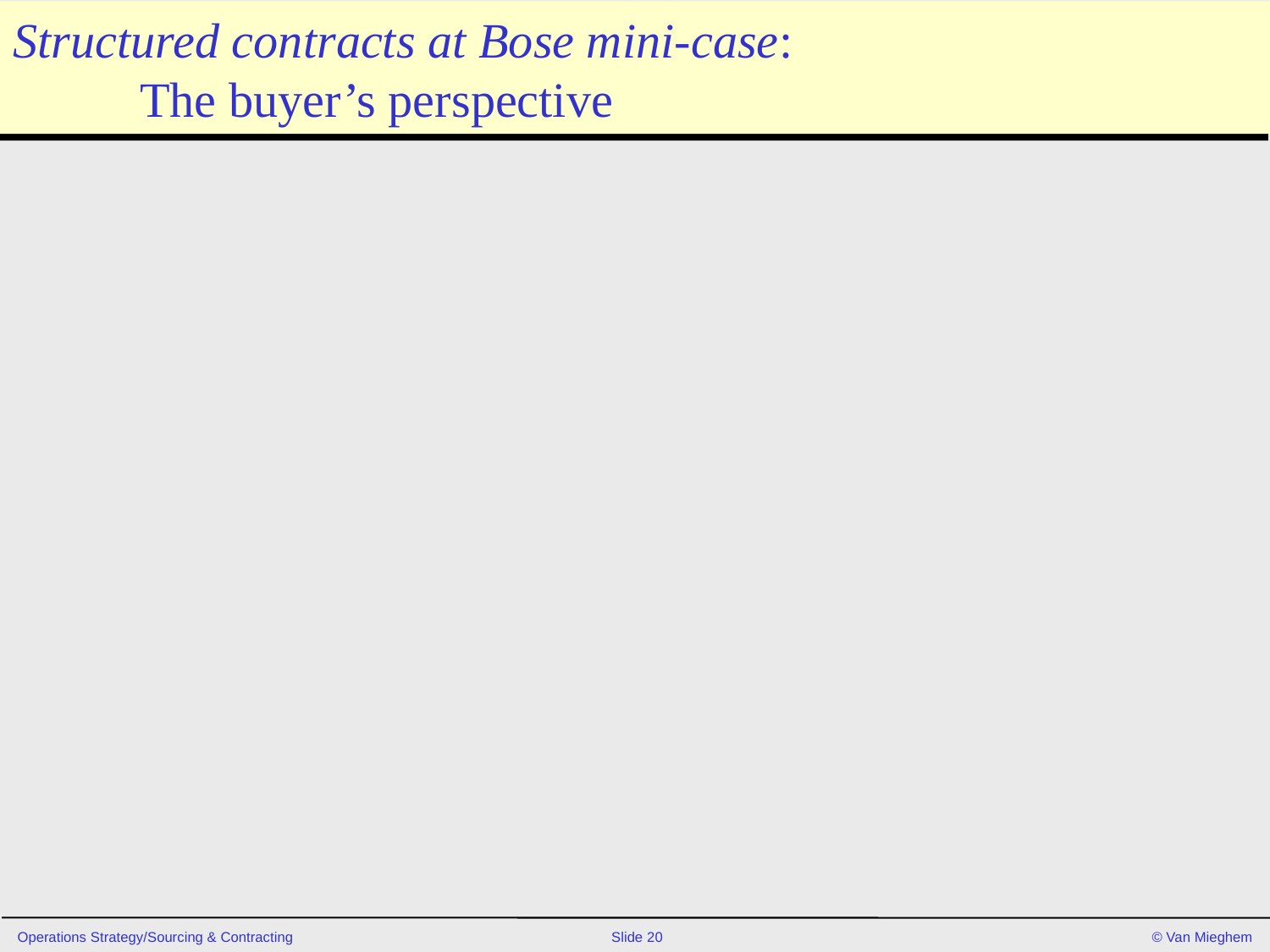

# Structured contracts at Bose mini-case: The buyer’s perspective